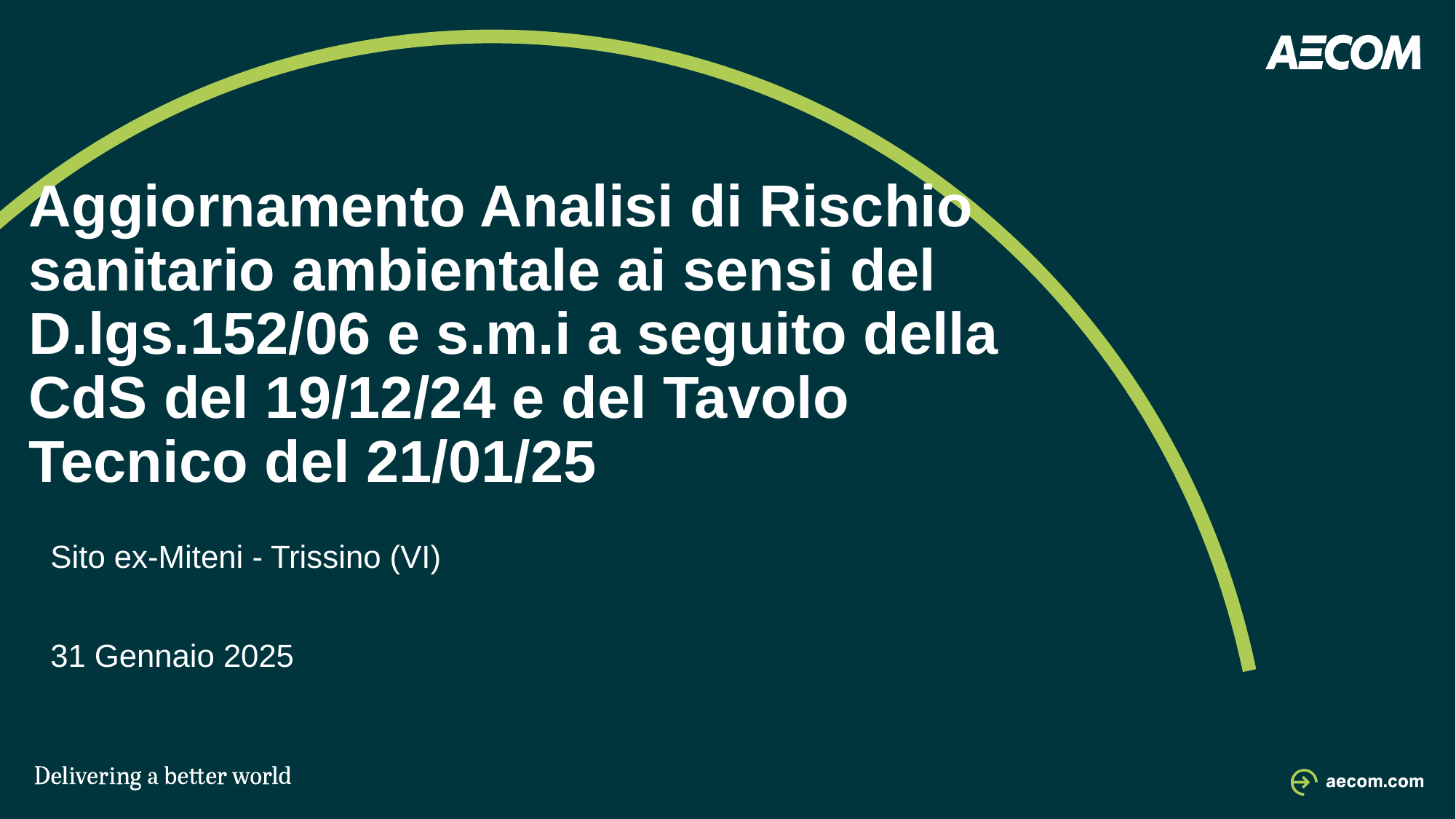

Aggiornamento Analisi di Rischio sanitario ambientale ai sensi del D.lgs.152/06 e s.m.i a seguito della CdS del 19/12/24 e del Tavolo Tecnico del 21/01/25
Sito ex-Miteni - Trissino (VI)

31 Gennaio 2025